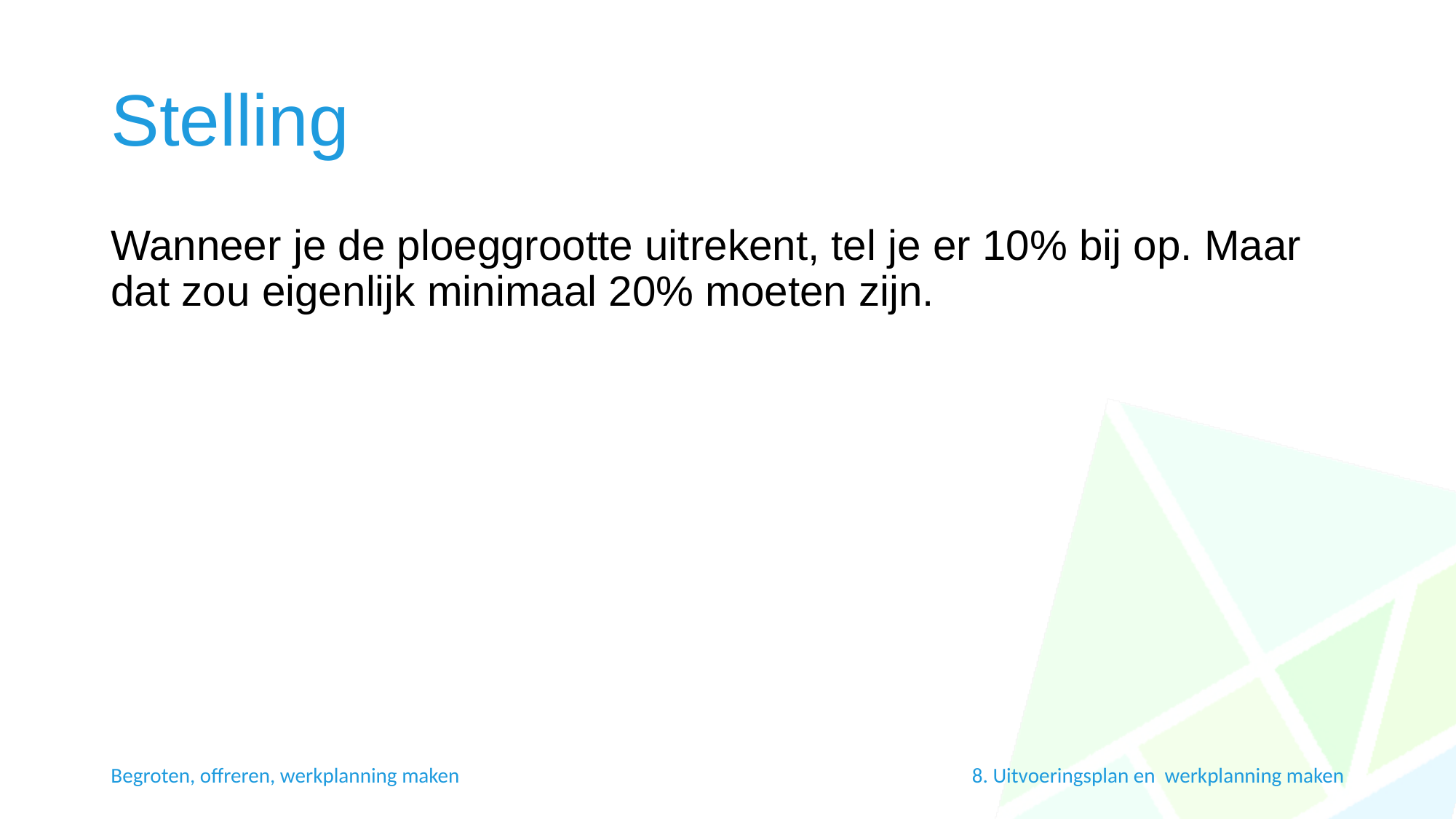

# Stelling
Wanneer je de ploeggrootte uitrekent, tel je er 10% bij op. Maar dat zou eigenlijk minimaal 20% moeten zijn.
Begroten, offreren, werkplanning maken
8. Uitvoeringsplan en  werkplanning maken